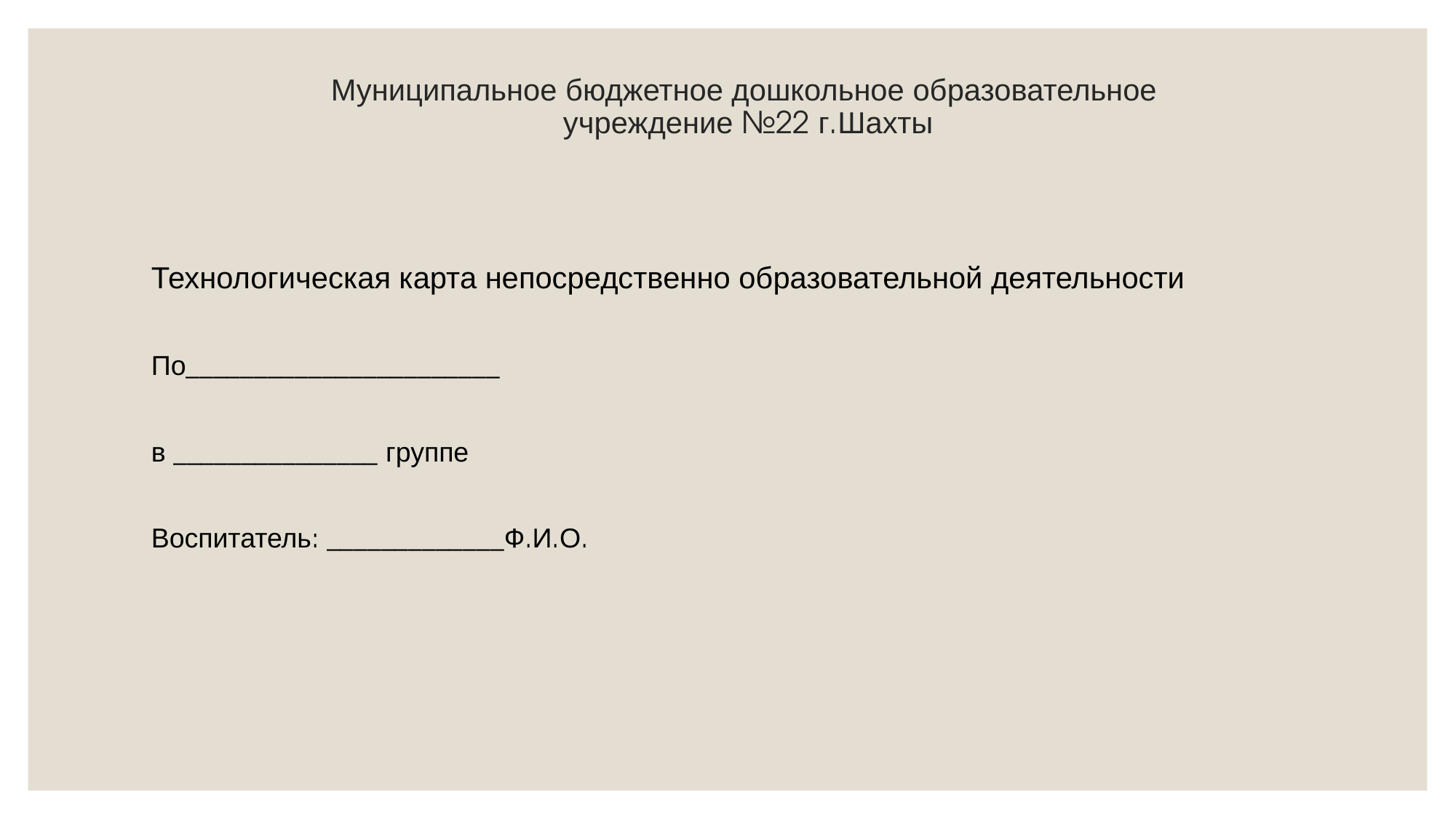

# Муниципальное бюджетное дошкольное образовательное  учреждение №22 г.Шахты

Технологическая карта непосредственно образовательной деятельности

По_______________________

в _______________ группе

Воспитатель: _____________Ф.И.О.